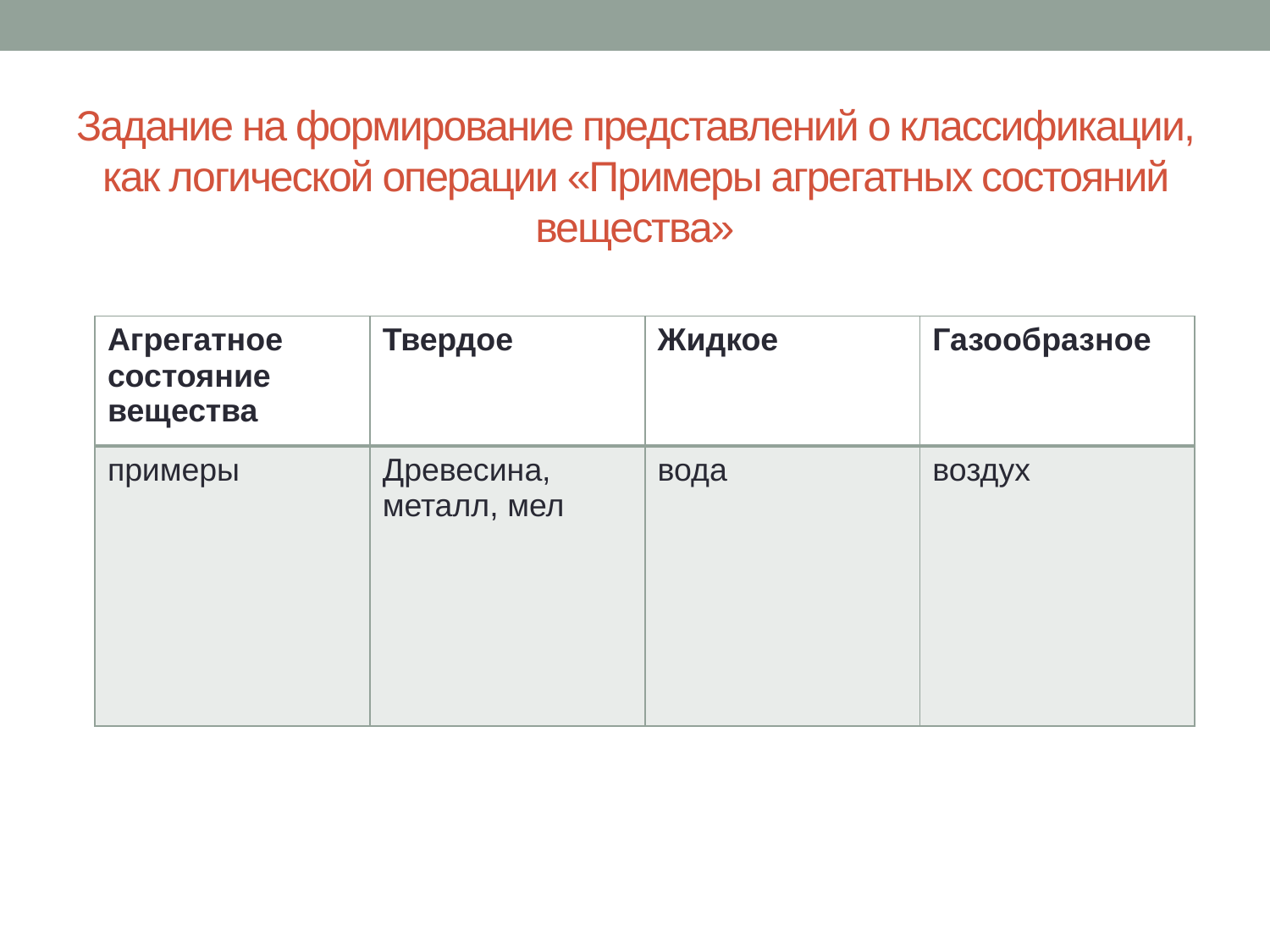

# Задание на формирование представлений о классификации, как логической операции «Примеры агрегатных состояний вещества»
| Агрегатное состояние вещества | Твердое | Жидкое | Газообразное |
| --- | --- | --- | --- |
| примеры | Древесина, металл, мел | вода | воздух |